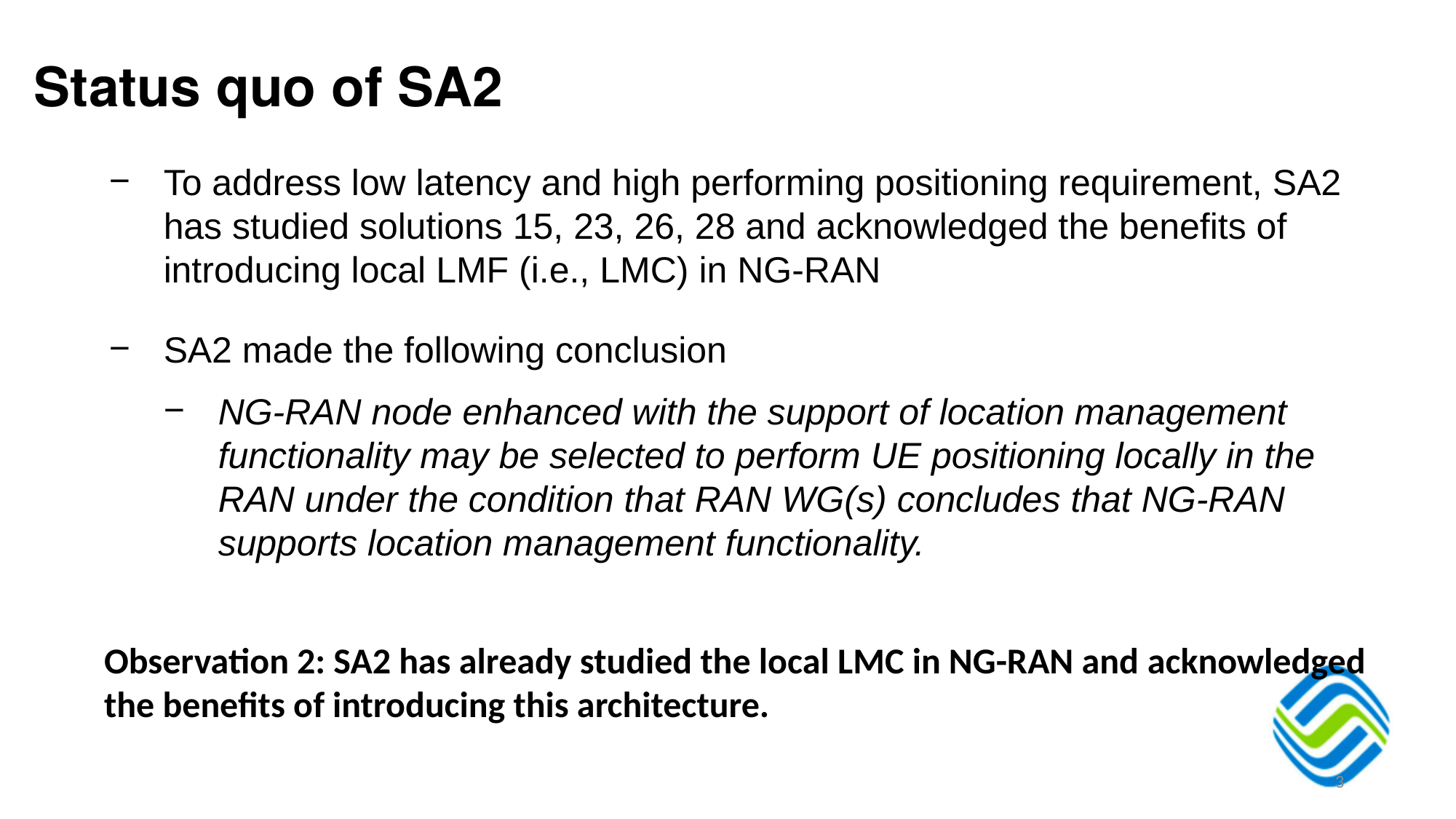

Status quo of SA2
To address low latency and high performing positioning requirement, SA2 has studied solutions 15, 23, 26, 28 and acknowledged the benefits of introducing local LMF (i.e., LMC) in NG-RAN
SA2 made the following conclusion
NG-RAN node enhanced with the support of location management functionality may be selected to perform UE positioning locally in the RAN under the condition that RAN WG(s) concludes that NG-RAN supports location management functionality.
Observation 2: SA2 has already studied the local LMC in NG-RAN and acknowledged the benefits of introducing this architecture.
3